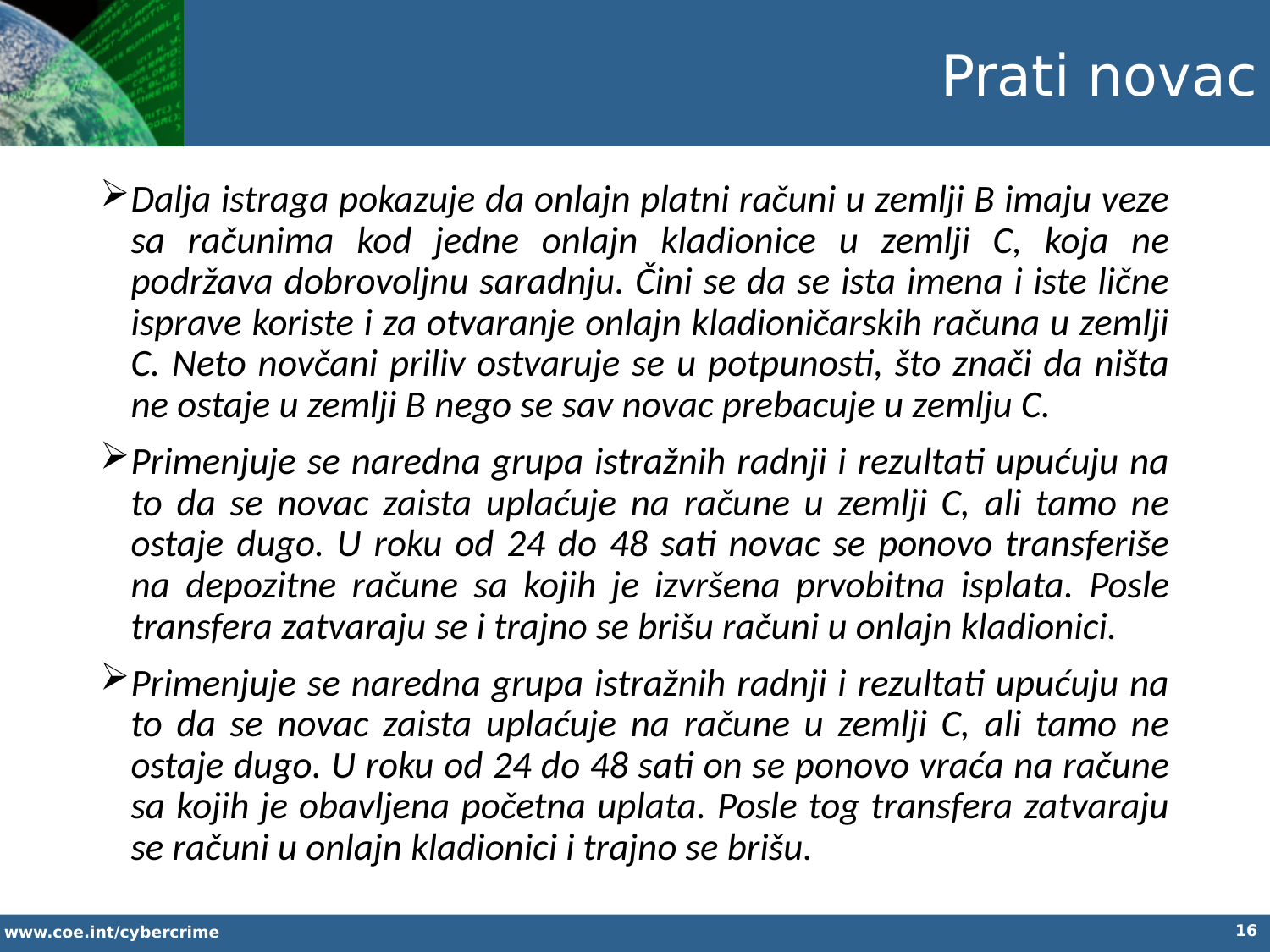

Prati novac
Dalja istraga pokazuje da onlajn platni računi u zemlji B imaju veze sa računima kod jedne onlajn kladionice u zemlji C, koja ne podržava dobrovoljnu saradnju. Čini se da se ista imena i iste lične isprave koriste i za otvaranje onlajn kladioničarskih računa u zemlji C. Neto novčani priliv ostvaruje se u potpunosti, što znači da ništa ne ostaje u zemlji B nego se sav novac prebacuje u zemlju C.
Primenjuje se naredna grupa istražnih radnji i rezultati upućuju na to da se novac zaista uplaćuje na račune u zemlji C, ali tamo ne ostaje dugo. U roku od 24 do 48 sati novac se ponovo transferiše na depozitne račune sa kojih je izvršena prvobitna isplata. Posle transfera zatvaraju se i trajno se brišu računi u onlajn kladionici.
Primenjuje se naredna grupa istražnih radnji i rezultati upućuju na to da se novac zaista uplaćuje na račune u zemlji C, ali tamo ne ostaje dugo. U roku od 24 do 48 sati on se ponovo vraća na račune sa kojih je obavljena početna uplata. Posle tog transfera zatvaraju se računi u onlajn kladionici i trajno se brišu.
16